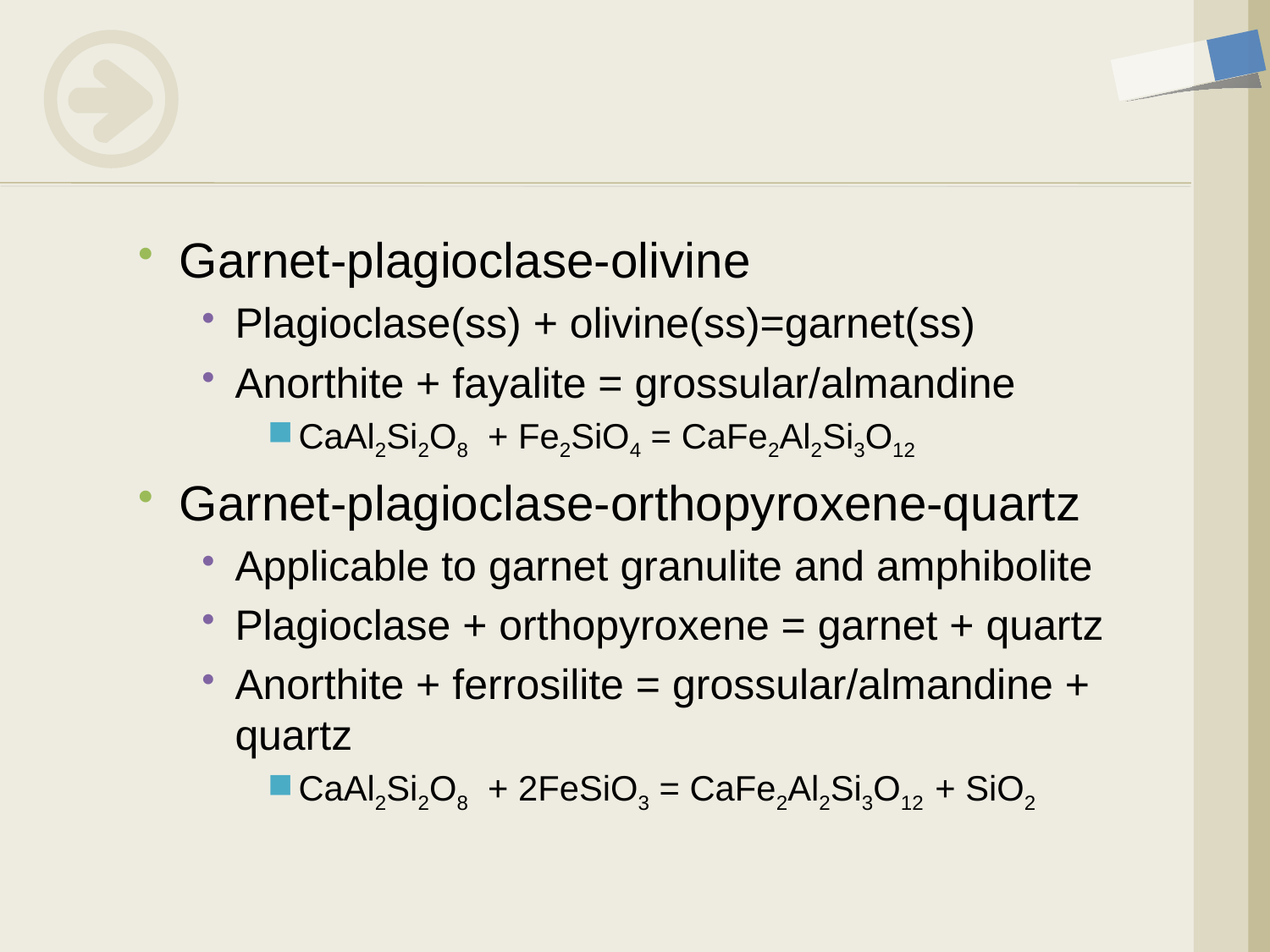

Garnet-plagioclase-olivine
Plagioclase(ss) + olivine(ss)=garnet(ss)
Anorthite + fayalite = grossular/almandine
CaAl2Si2O8  + Fe2SiO4 = CaFe2Al2Si3O12
Garnet-plagioclase-orthopyroxene-quartz
Applicable to garnet granulite and amphibolite
Plagioclase + orthopyroxene = garnet + quartz
Anorthite + ferrosilite = grossular/almandine + quartz
CaAl2Si2O8  + 2FeSiO3 = CaFe2Al2Si3O12  + SiO2